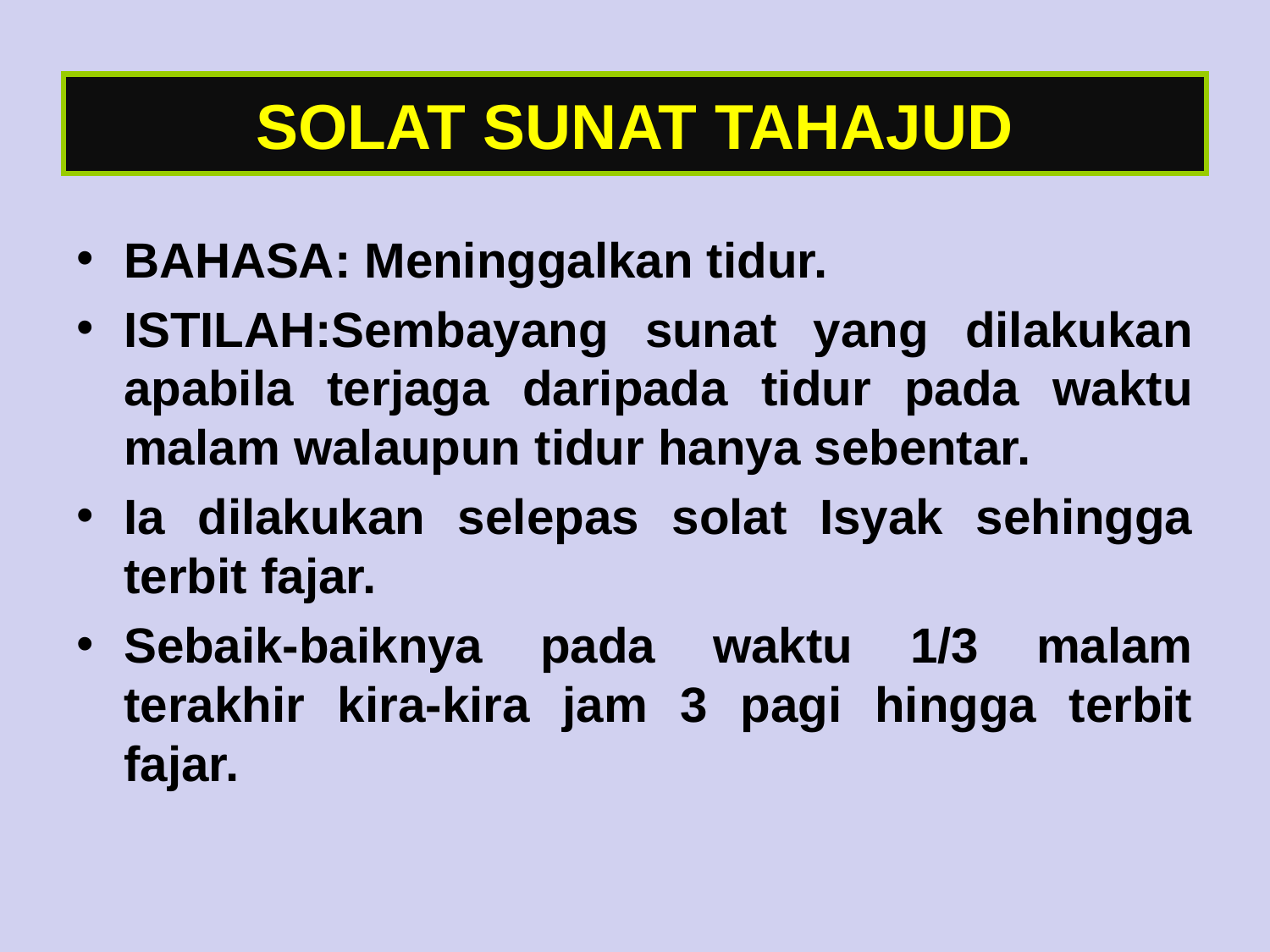

SOLAT SUNAT TAHAJUD
BAHASA: Meninggalkan tidur.
ISTILAH:Sembayang sunat yang dilakukan apabila terjaga daripada tidur pada waktu malam walaupun tidur hanya sebentar.
Ia dilakukan selepas solat Isyak sehingga terbit fajar.
Sebaik-baiknya pada waktu 1/3 malam terakhir kira-kira jam 3 pagi hingga terbit fajar.